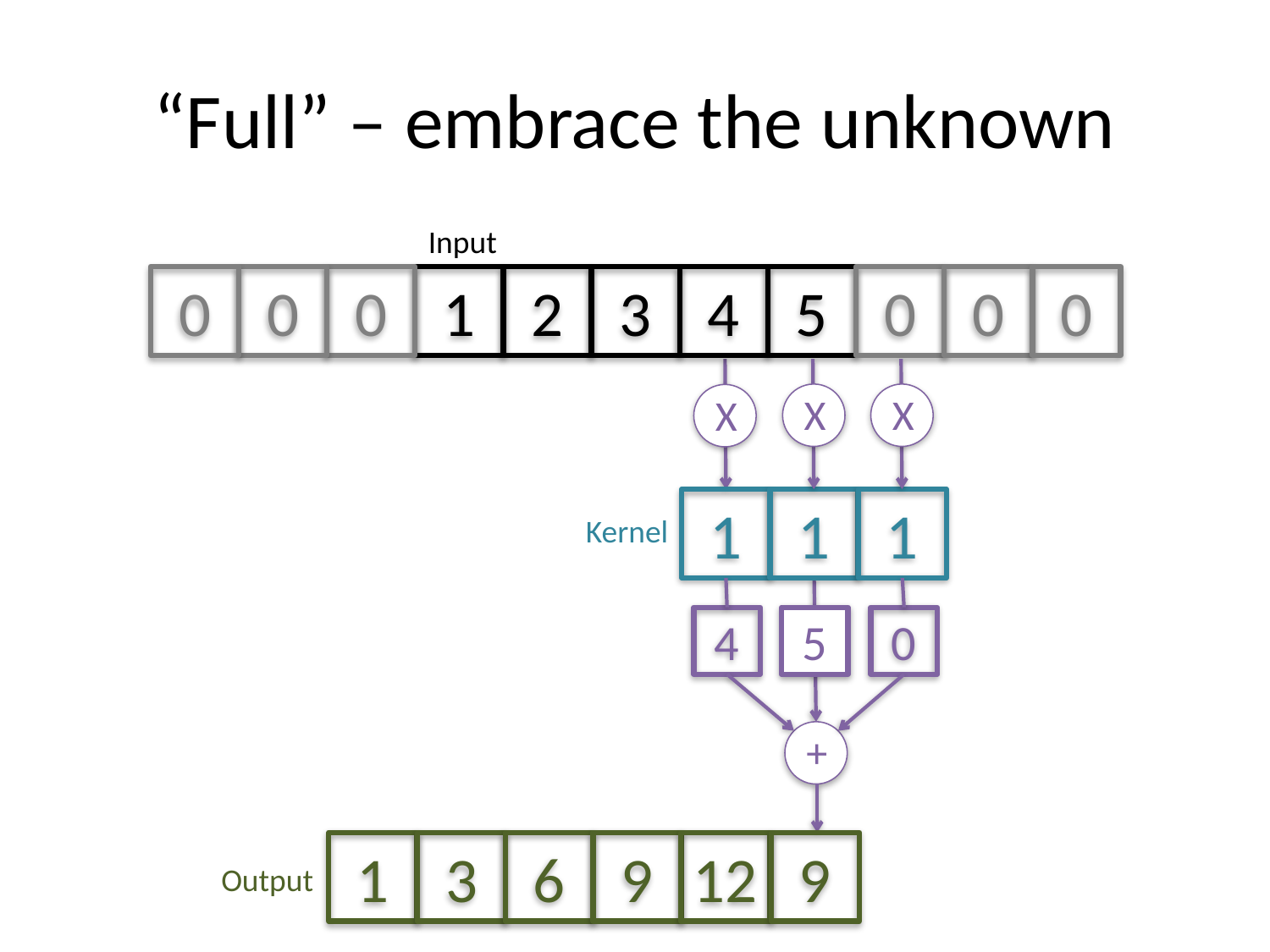

# “Full” – embrace the unknown
Input
0
0
0
1
2
3
4
5
0
0
0
X

X

X

1
1
1
Kernel
4
5
0
+

1
3
6
9
12
9
Output